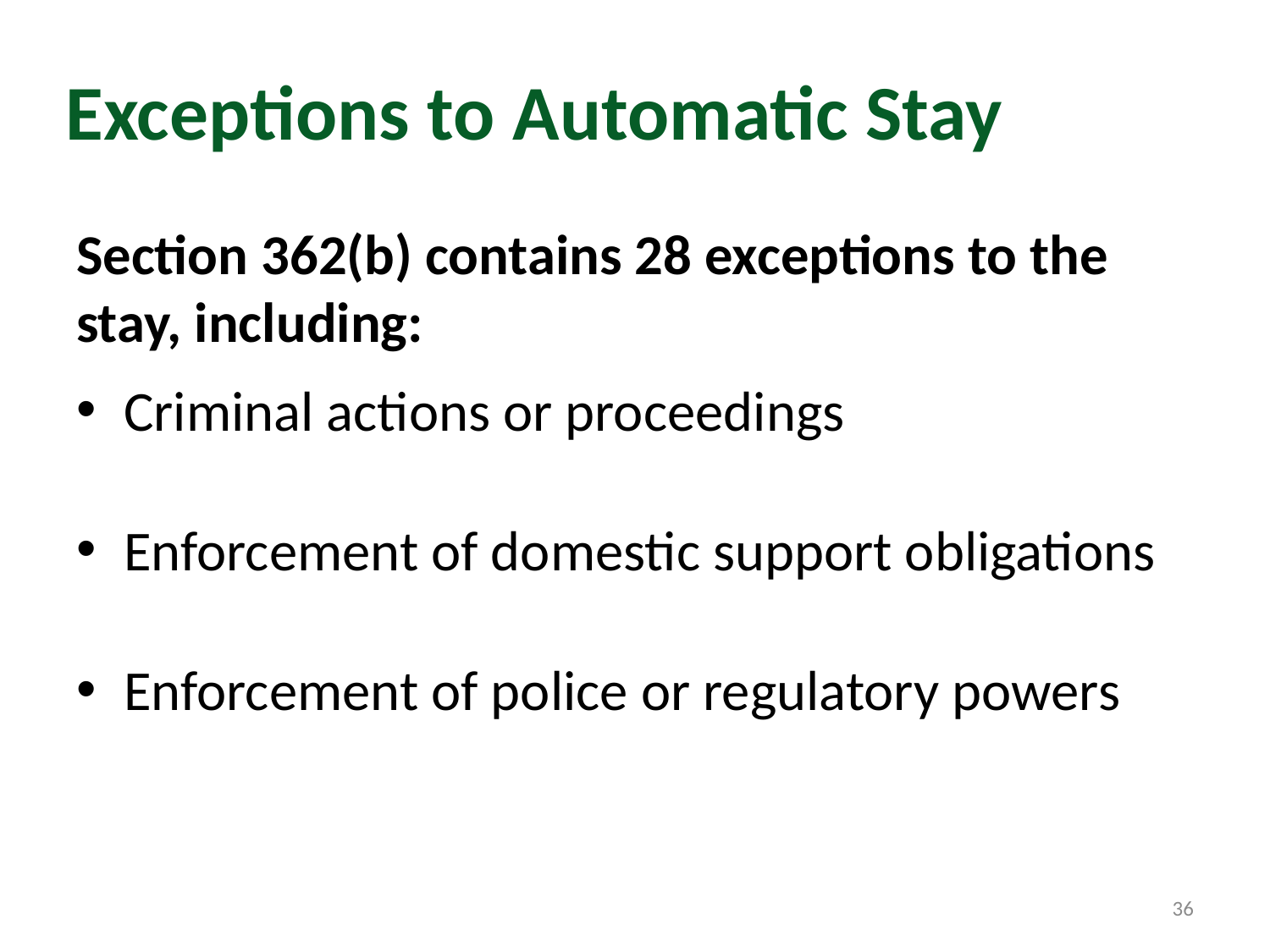

# Exceptions to Automatic Stay
Section 362(b) contains 28 exceptions to the stay, including:
Criminal actions or proceedings
Enforcement of domestic support obligations
Enforcement of police or regulatory powers

36